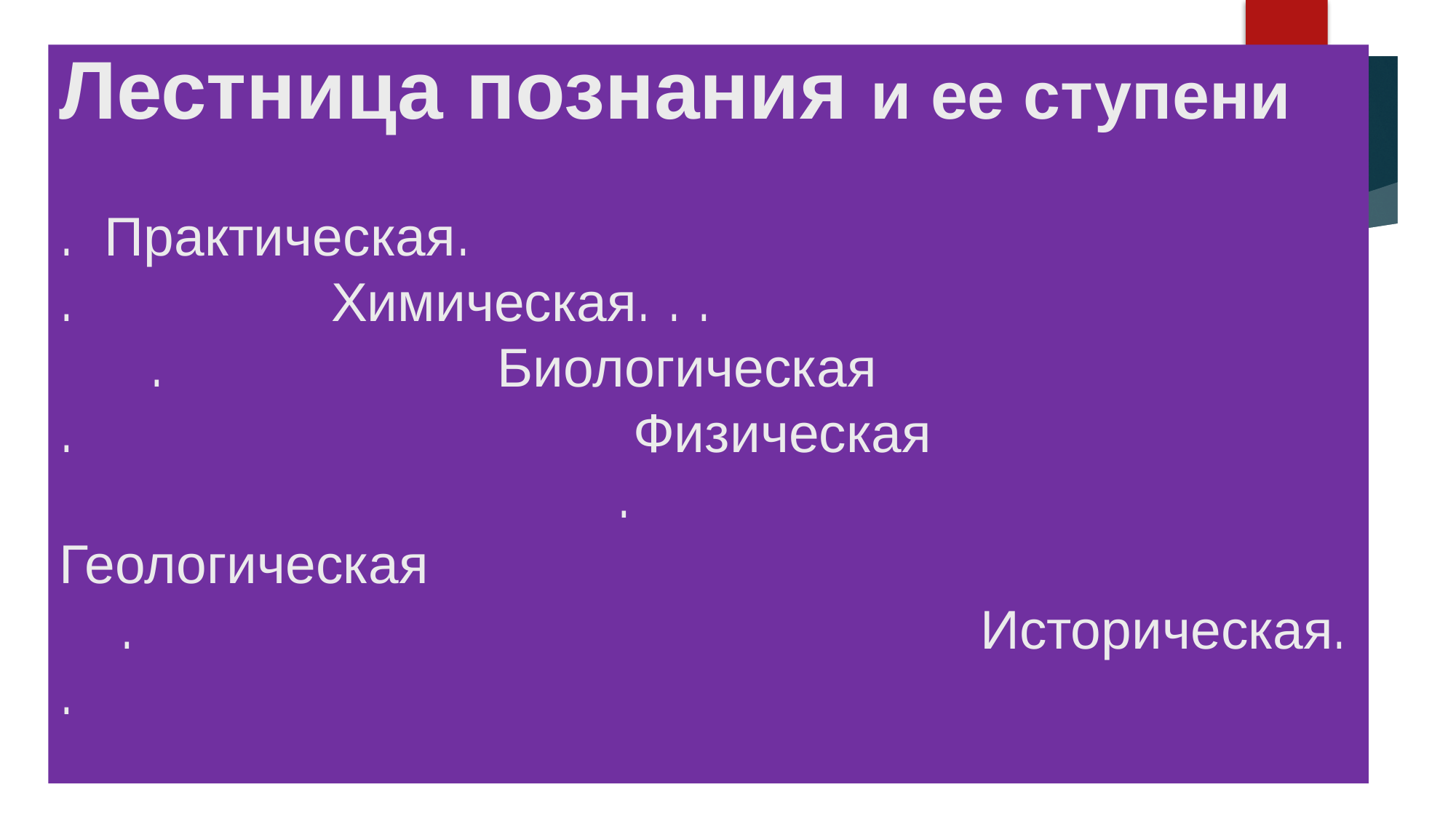

# Лестница познания и ее ступени .  Практическая. .                 Химическая. . .                                                 .                      Биологическая .                                     Физическая                                                                  .                                            Геологическая                                                                  .                                                        Историческая. .